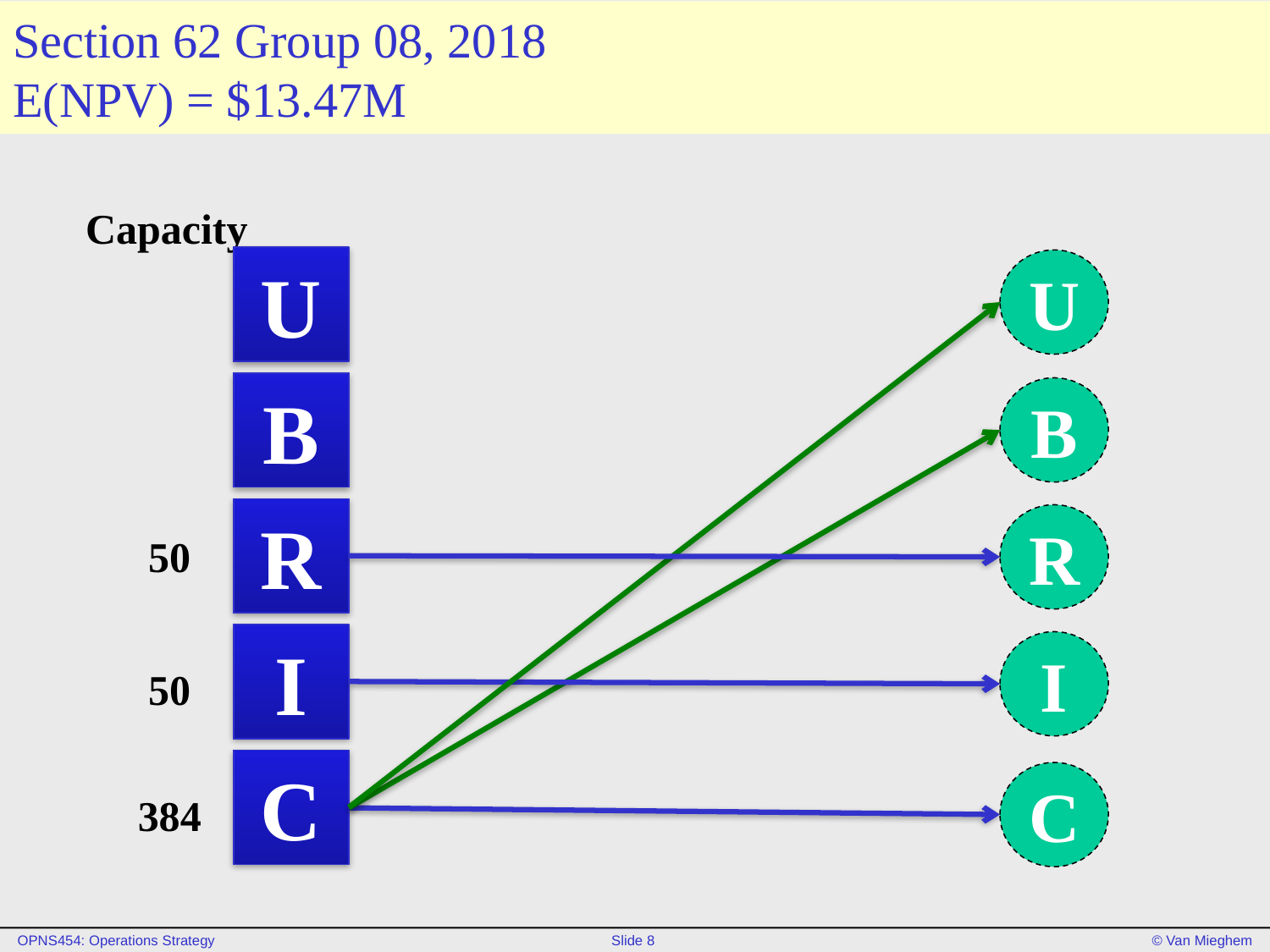

# Section 62 Group 08, 2018 E(NPV) = $13.47M
Capacity
U
U
B
B
R
R
I
I
C
C
50

384
50